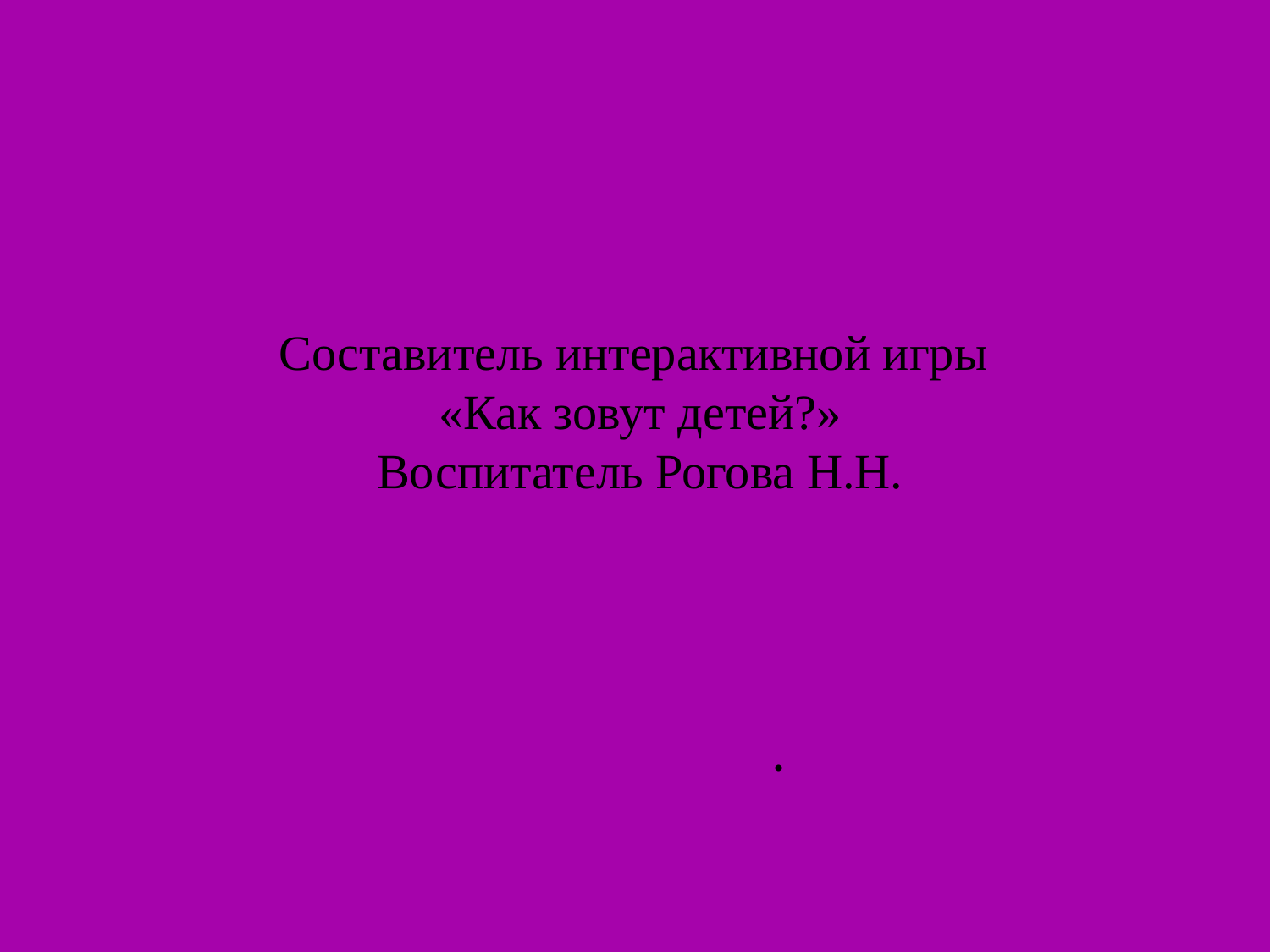

# Составитель интерактивной игры «Как зовут детей?» Воспитатель Рогова Н.Н.
.